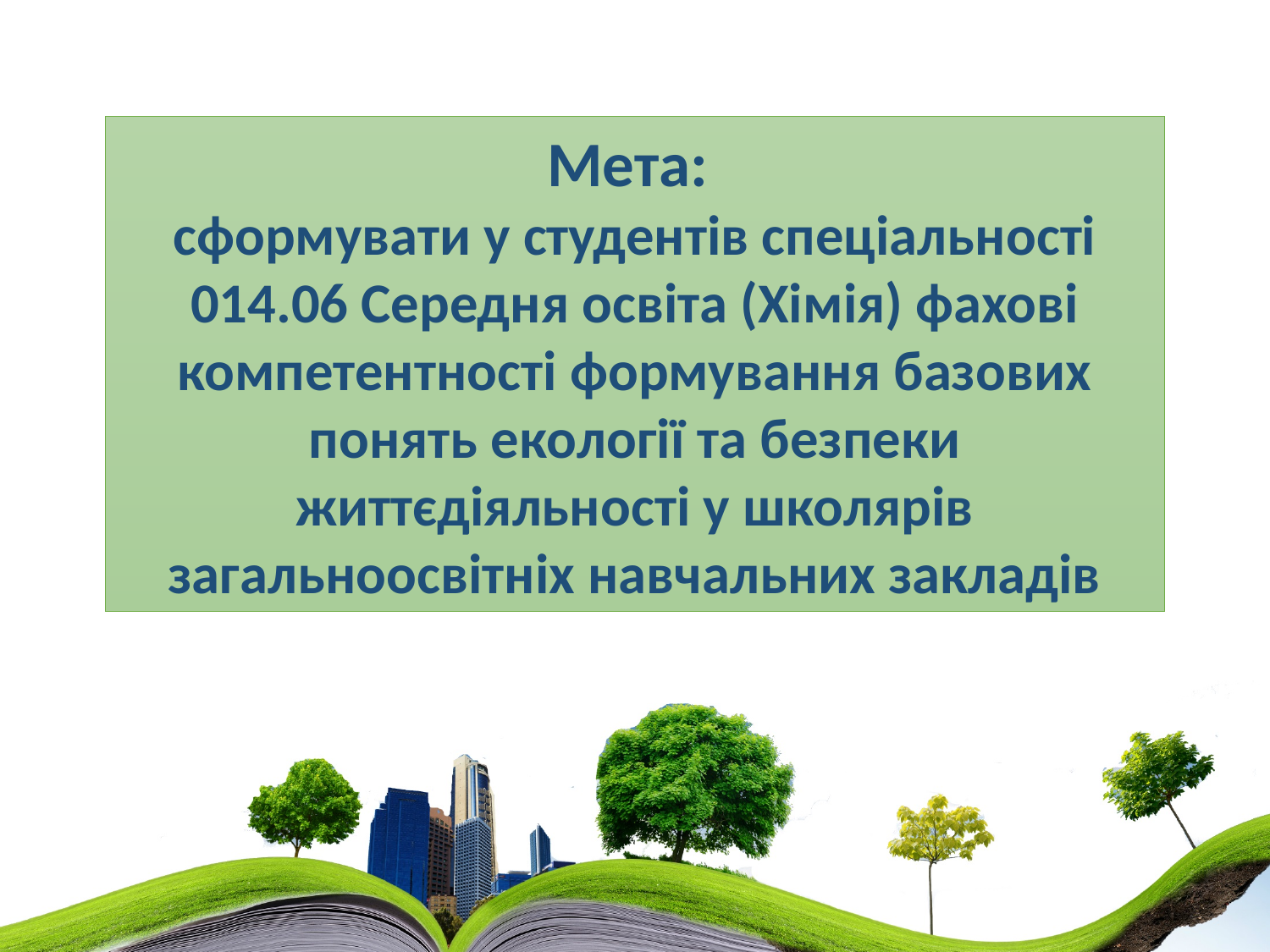

Мета:
сформувати у студентів спеціальності 014.06 Середня освіта (Хімія) фахові компетентності формування базових понять екології та безпеки життєдіяльності у школярів загальноосвітніх навчальних закладів